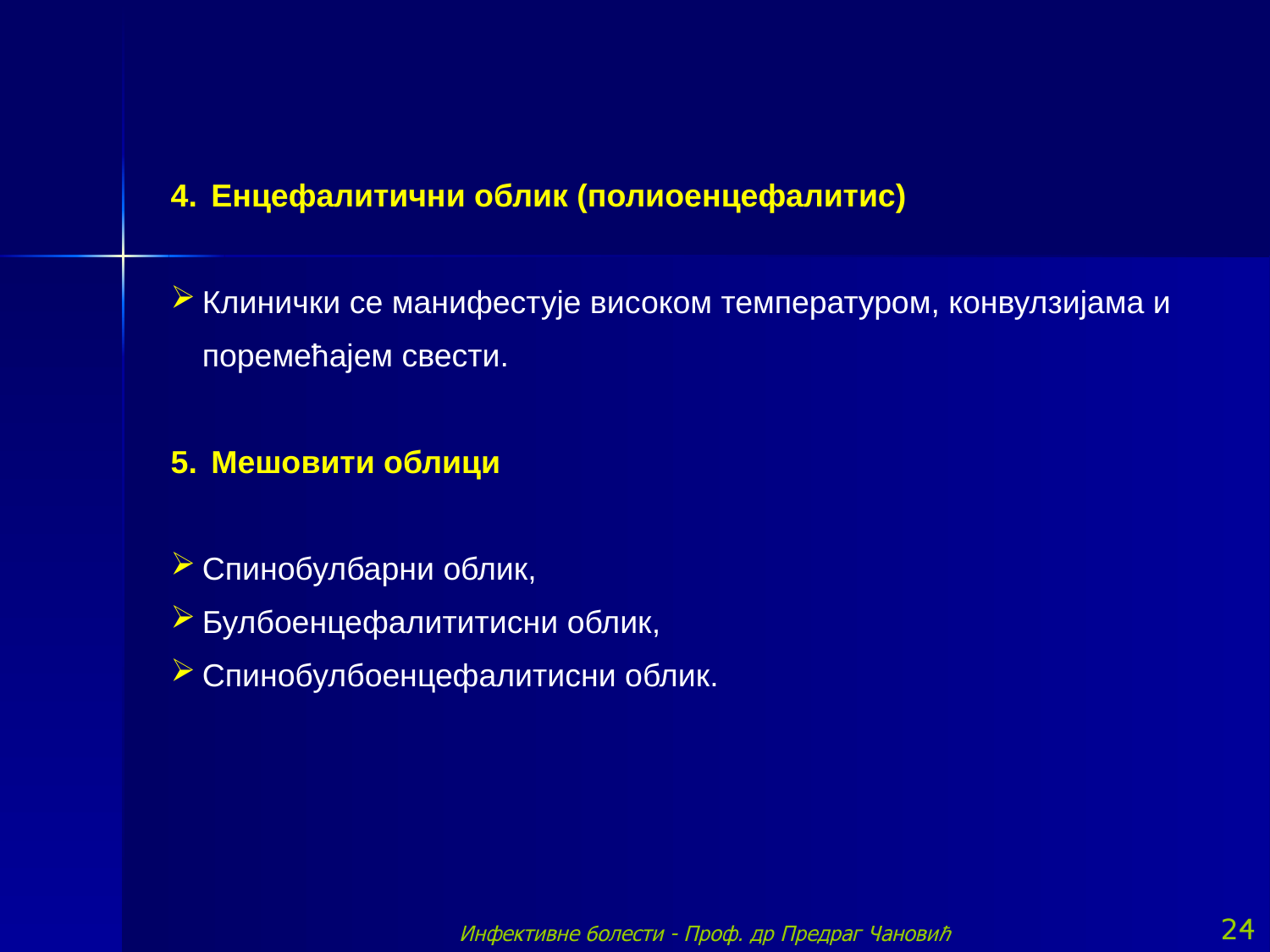

Енцефалитични облик (полиоенцефалитис)

Клинички се манифестује високом температуром, конвулзијама и
поремећајем свести.

 Мешовити облици

Спинобулбарни облик,
Булбоенцефалититисни облик,
Спинобулбоенцефалитисни облик.
Инфективне болести - Проф. др Предраг Чановић
24